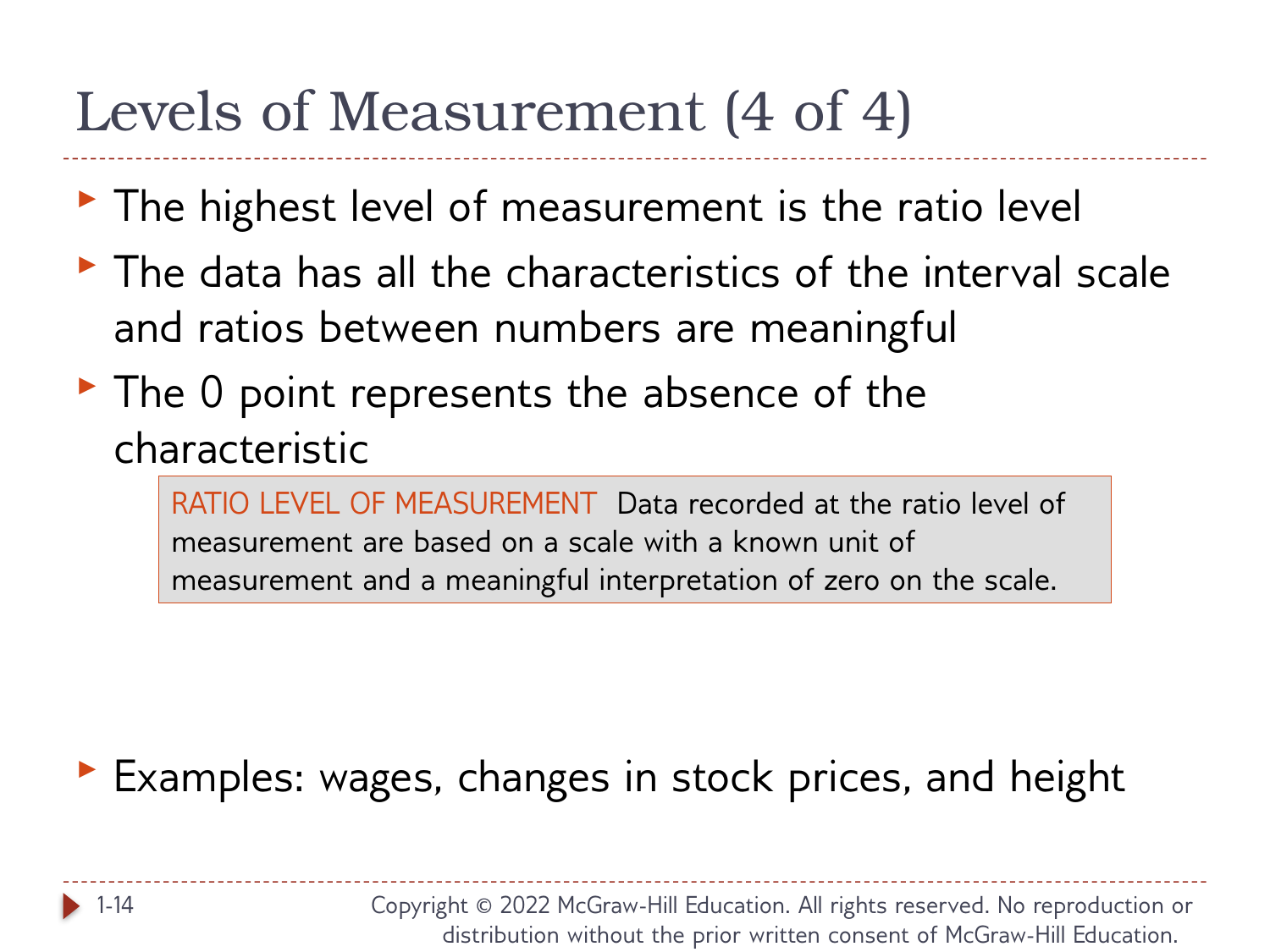

# Levels of Measurement (4 of 4)
The highest level of measurement is the ratio level
The data has all the characteristics of the interval scale and ratios between numbers are meaningful
The 0 point represents the absence of the characteristic

Examples: wages, changes in stock prices, and height
RATIO LEVEL OF MEASUREMENT  Data recorded at the ratio level of measurement are based on a scale with a known unit of measurement and a meaningful interpretation of zero on the scale.
1-14
Copyright © 2022 McGraw-Hill Education. All rights reserved. No reproduction or distribution without the prior written consent of McGraw-Hill Education.